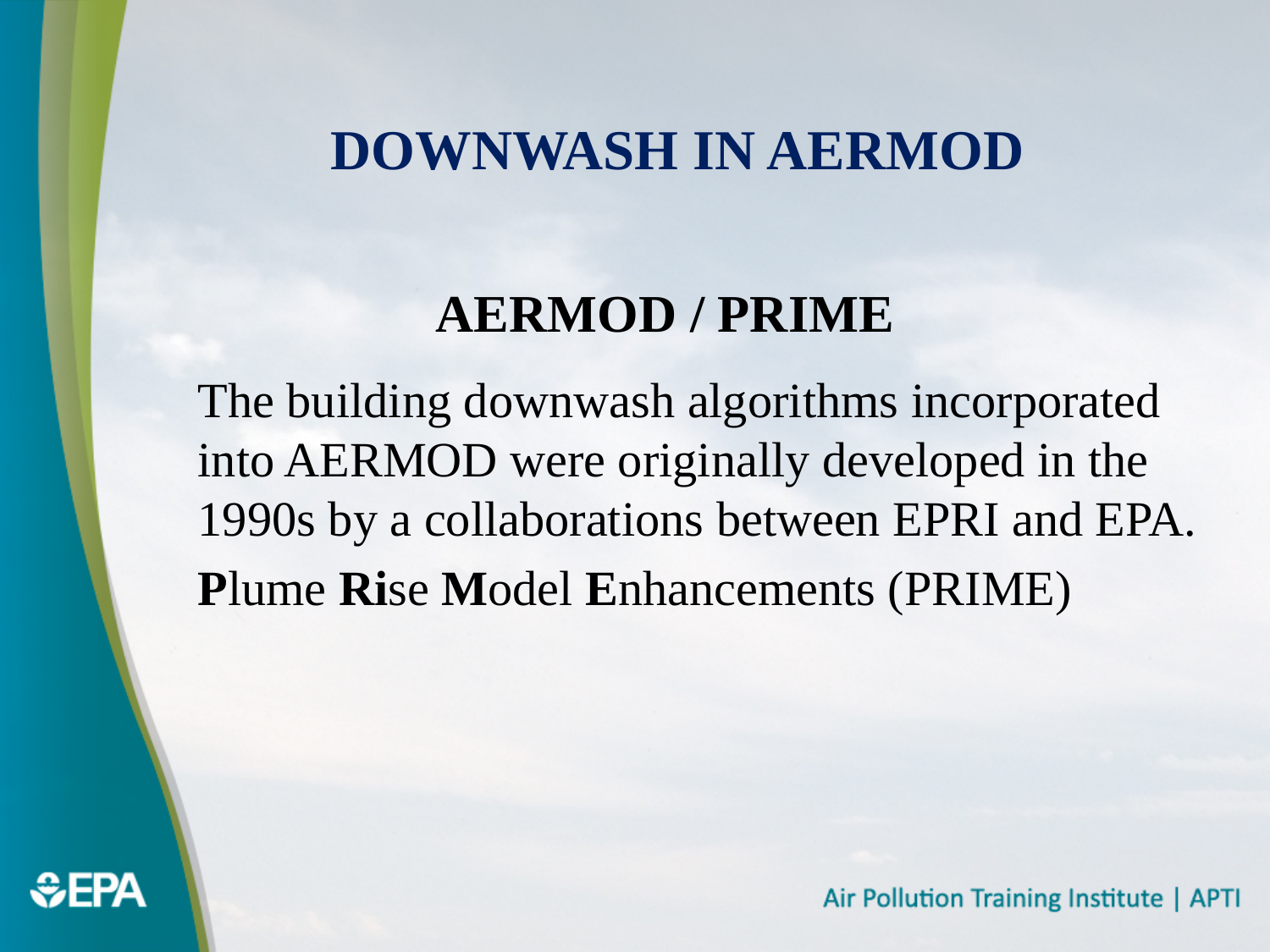

# DOWNWASH in AERMOD
AERMOD / PRIME
The building downwash algorithms incorporated into AERMOD were originally developed in the 1990s by a collaborations between EPRI and EPA.
Plume Rise Model Enhancements (PRIME)